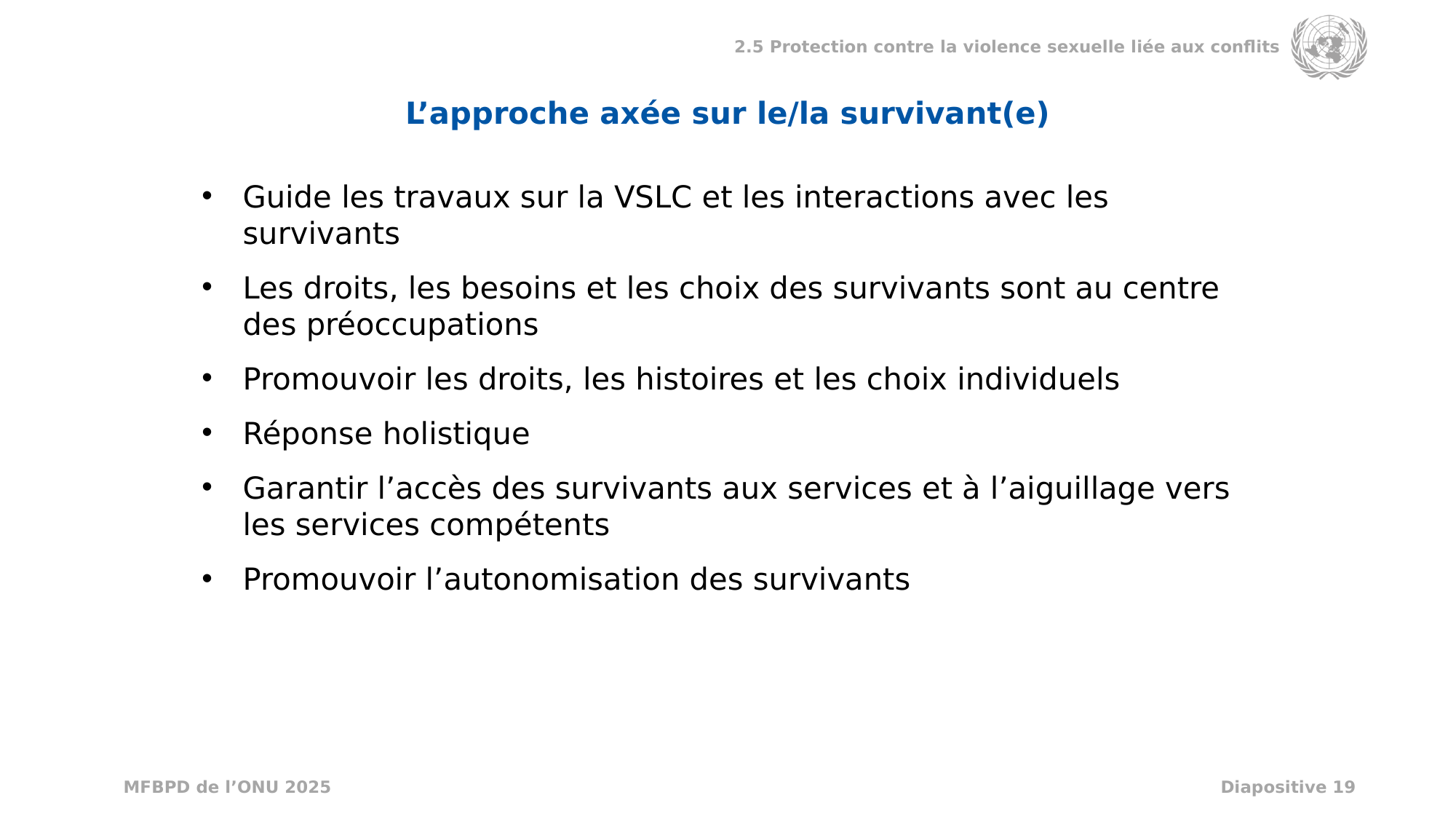

L’approche axée sur le/la survivant(e)
Guide les travaux sur la VSLC et les interactions avec les survivants
Les droits, les besoins et les choix des survivants sont au centre des préoccupations
Promouvoir les droits, les histoires et les choix individuels
Réponse holistique
Garantir l’accès des survivants aux services et à l’aiguillage vers les services compétents
Promouvoir l’autonomisation des survivants